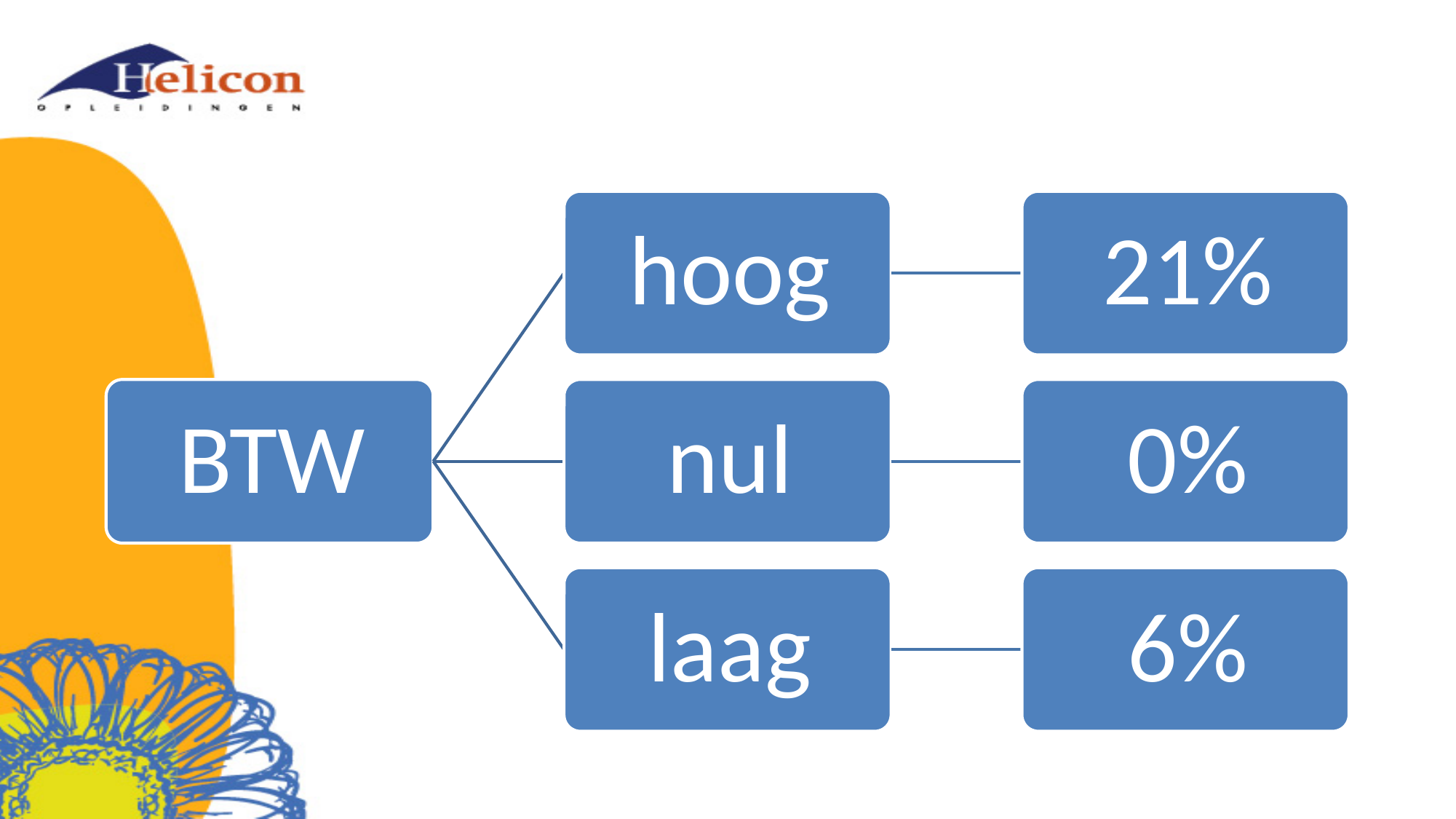

#
BTW

hoog

21%

nul

0%

laag

6%